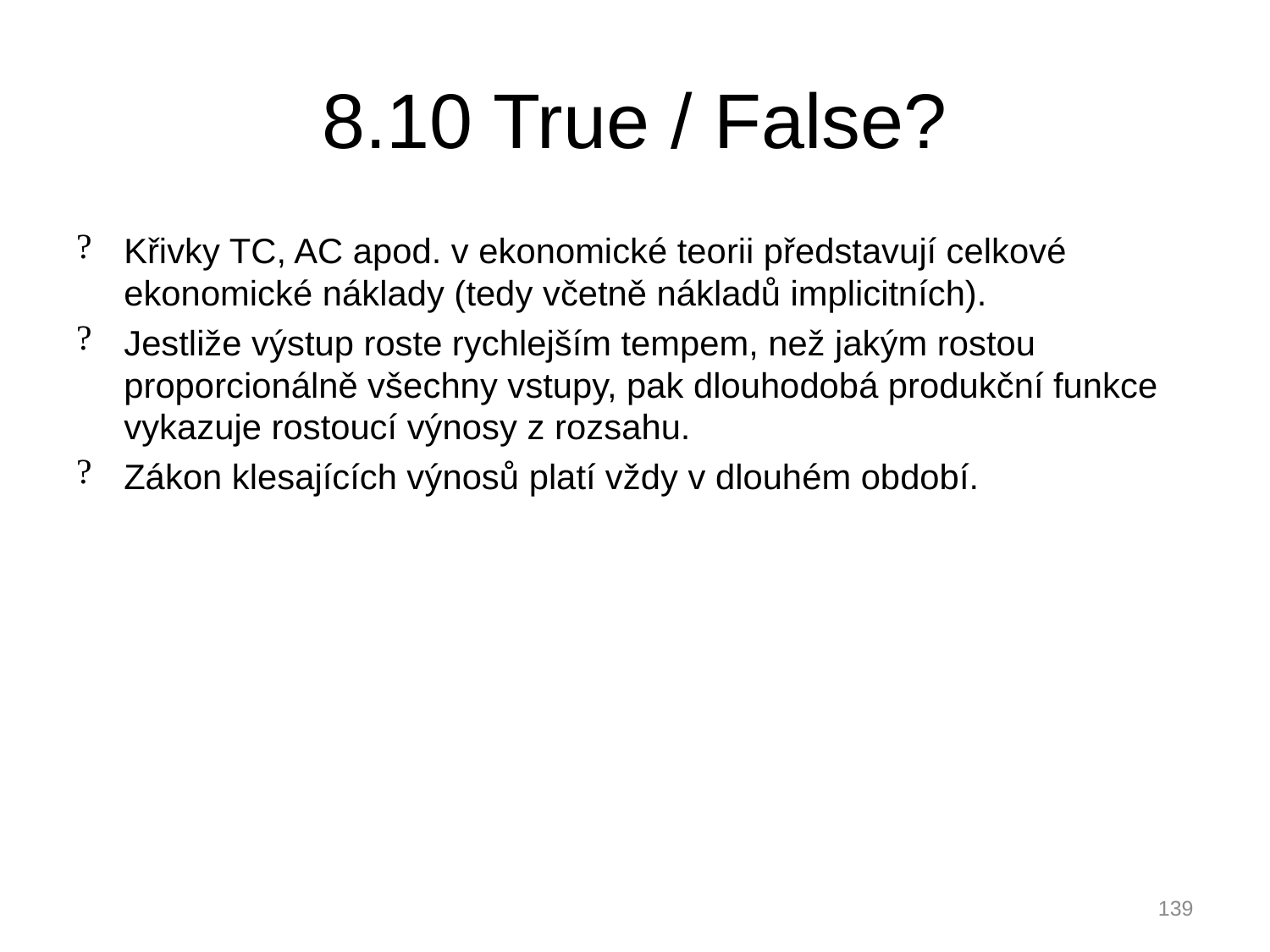

# 8.10 True / False?
Křivky TC, AC apod. v ekonomické teorii představují celkové ekonomické náklady (tedy včetně nákladů implicitních).
Jestliže výstup roste rychlejším tempem, než jakým rostou proporcionálně všechny vstupy, pak dlouhodobá produkční funkce vykazuje rostoucí výnosy z rozsahu.
Zákon klesajících výnosů platí vždy v dlouhém období.
139